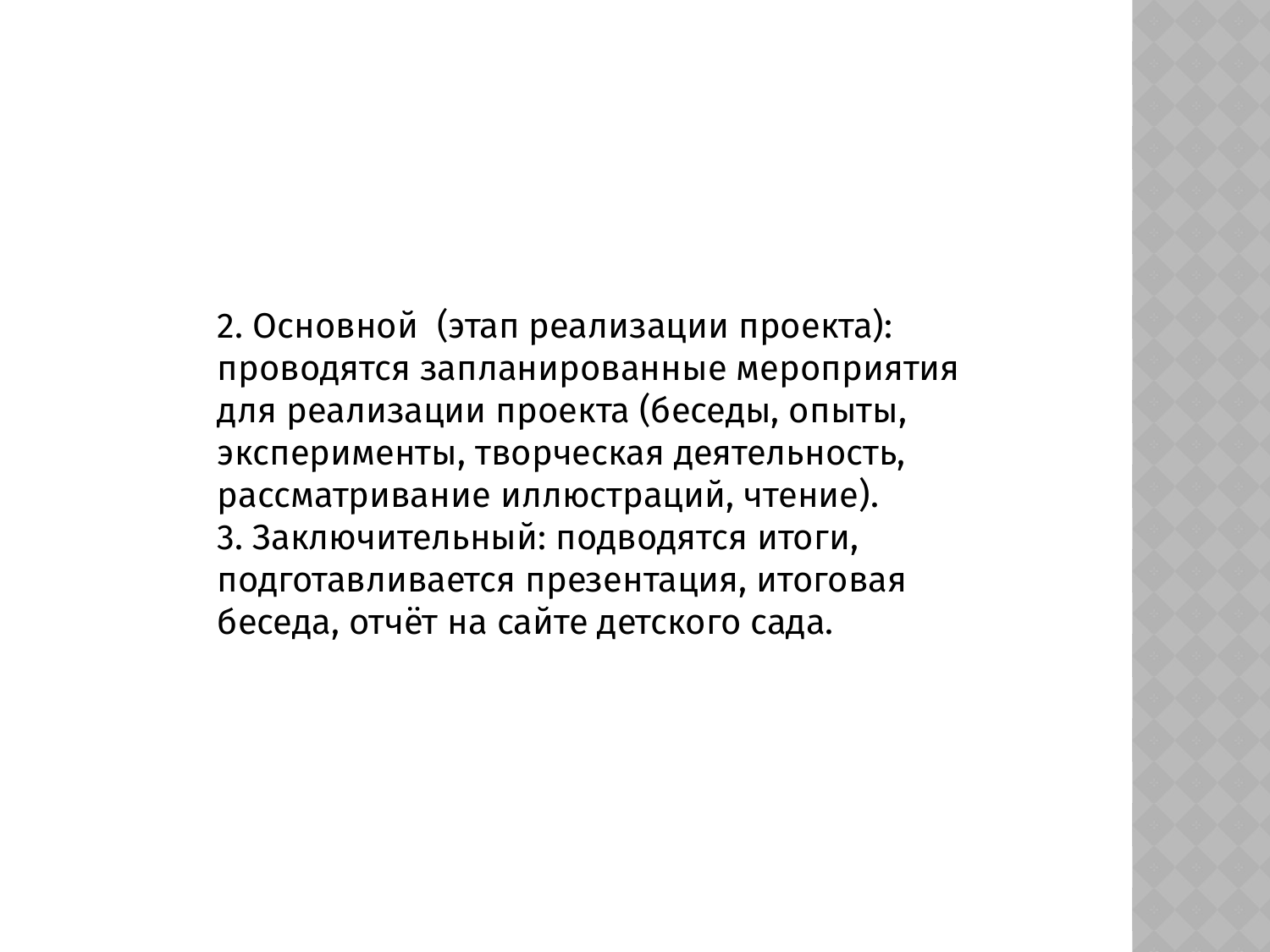

2. Основной  (этап реализации проекта): проводятся запланированные мероприятия для реализации проекта (беседы, опыты, эксперименты, творческая деятельность, рассматривание иллюстраций, чтение).
3. Заключительный: подводятся итоги, подготавливается презентация, итоговая беседа, отчёт на сайте детского сада.